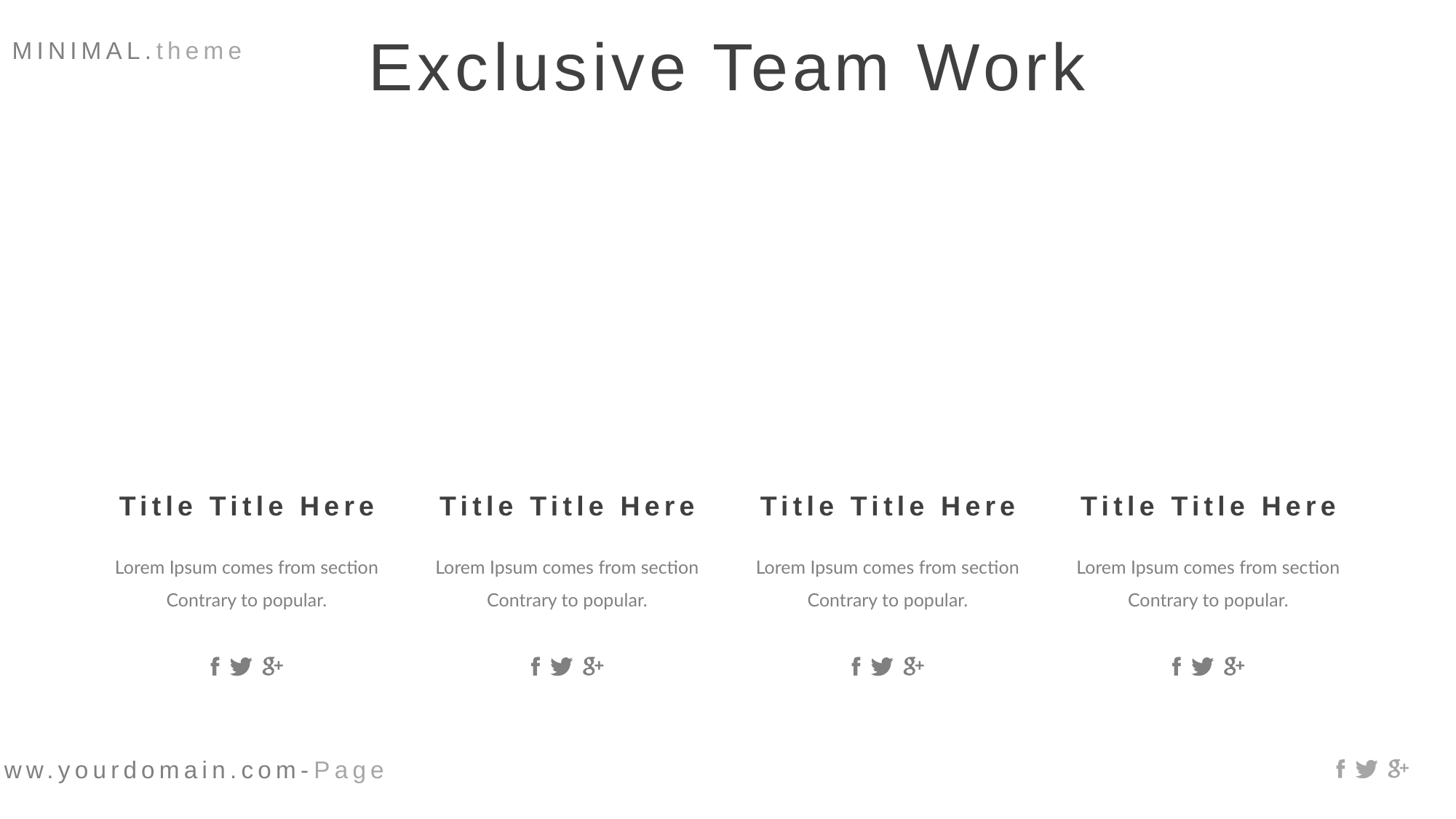

Exclusive Team Work

Title Title Here
Title Title Here
Title Title Here
Title Title Here
Lorem Ipsum comes from section Contrary to popular.
Lorem Ipsum comes from section Contrary to popular.
Lorem Ipsum comes from section Contrary to popular.
Lorem Ipsum comes from section Contrary to popular.